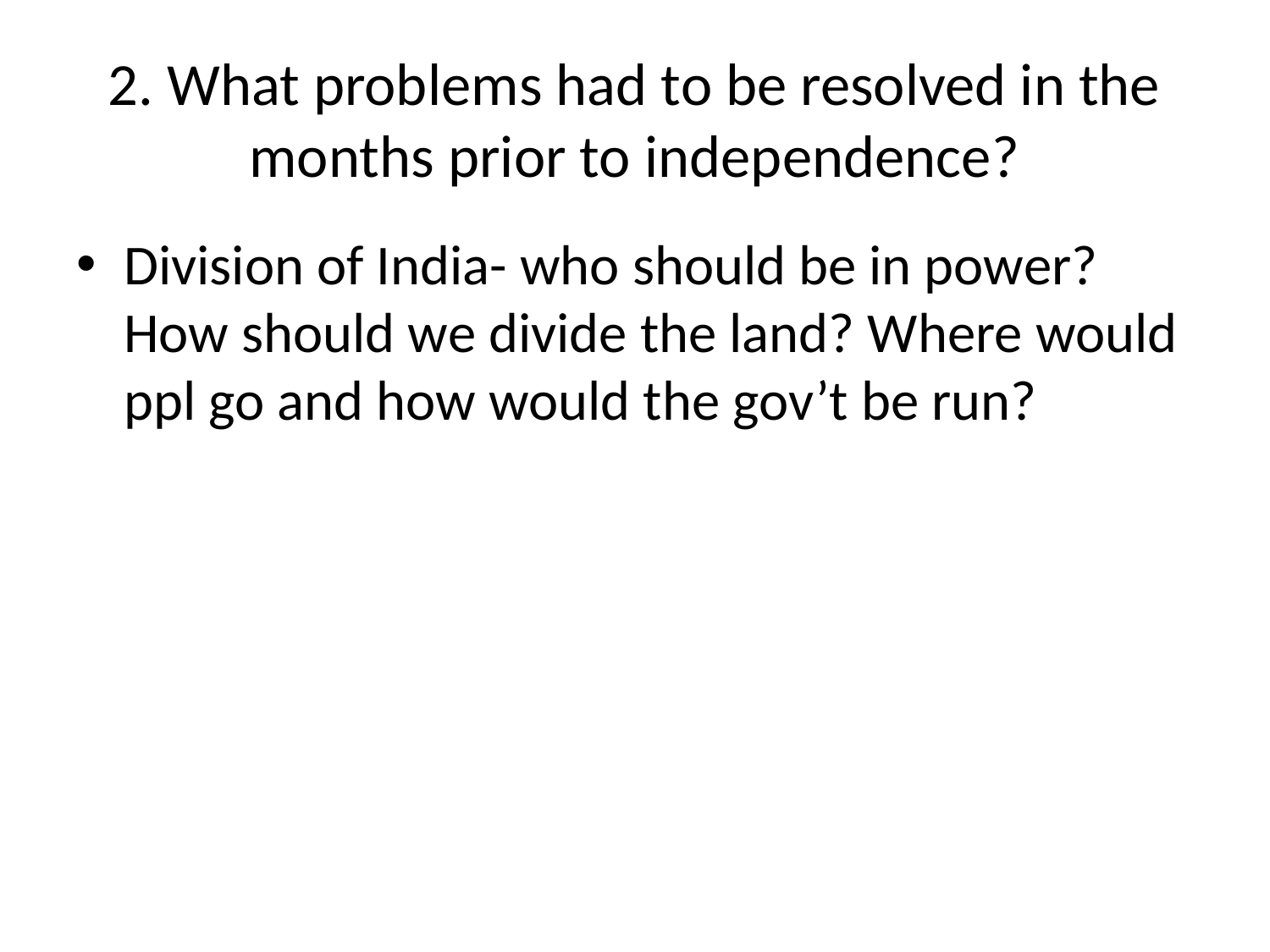

# 2. What problems had to be resolved in the months prior to independence?
Division of India- who should be in power? How should we divide the land? Where would ppl go and how would the gov’t be run?